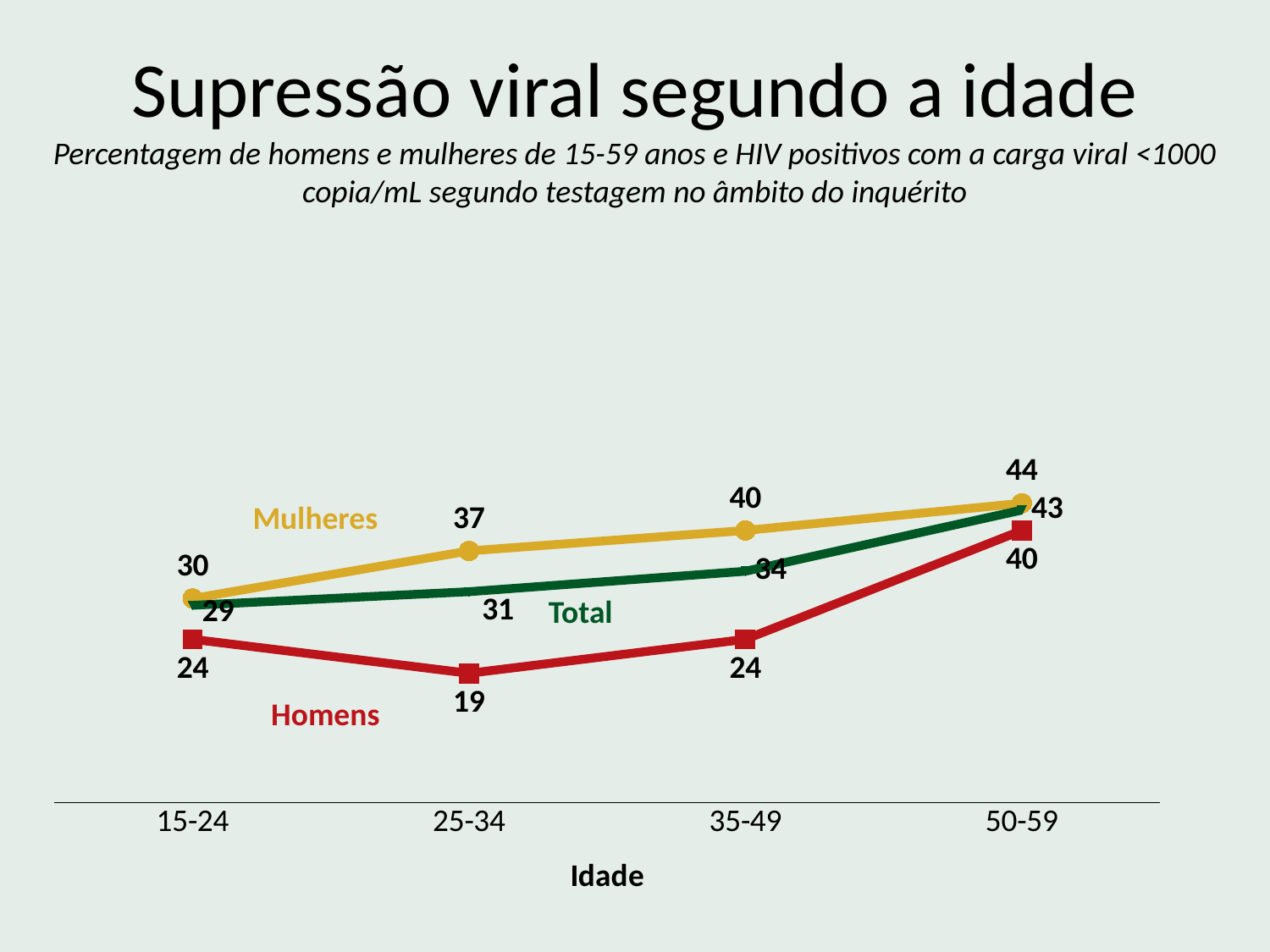

Supressão viral segundo a idade
Percentagem de homens e mulheres de 15-59 anos e HIV positivos com a carga viral <1000 copia/mL segundo testagem no âmbito do inquérito

### Chart

| Category | Mulheres | Homens | Total |
|---|---|---|---|
| 15-24 | 30.0 | 24.0 | 29.0 |
| 25-34 | 37.0 | 19.0 | 31.0 |
| 35-49 | 40.0 | 24.0 | 34.0 |
| 50-59 | 44.0 | 40.0 | 43.0 |
Mulheres
Total
Homens